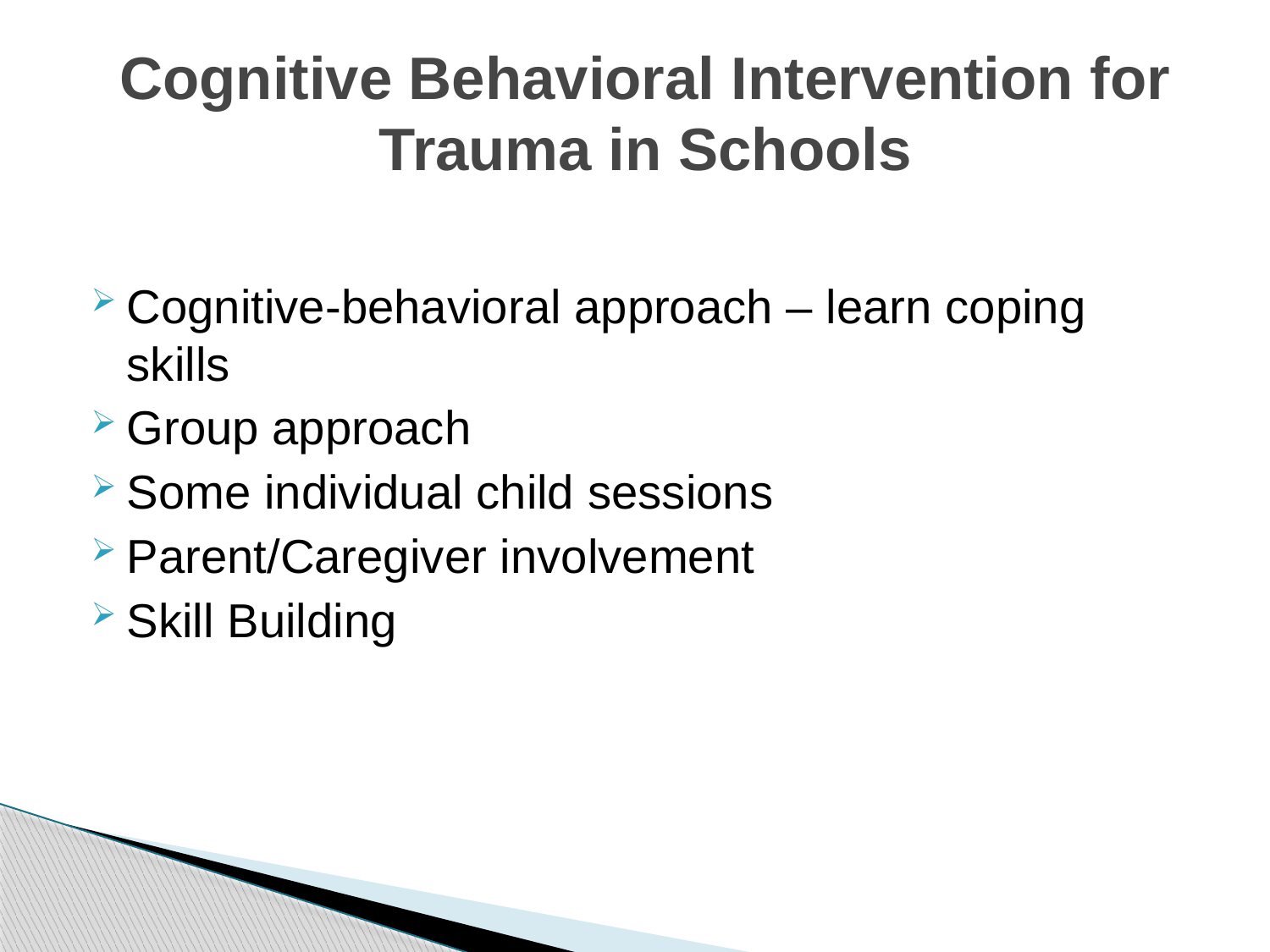

# Cognitive Behavioral Intervention for Trauma in Schools

Cognitive-behavioral approach – learn coping skills
Group approach
Some individual child sessions
Parent/Caregiver involvement
Skill Building